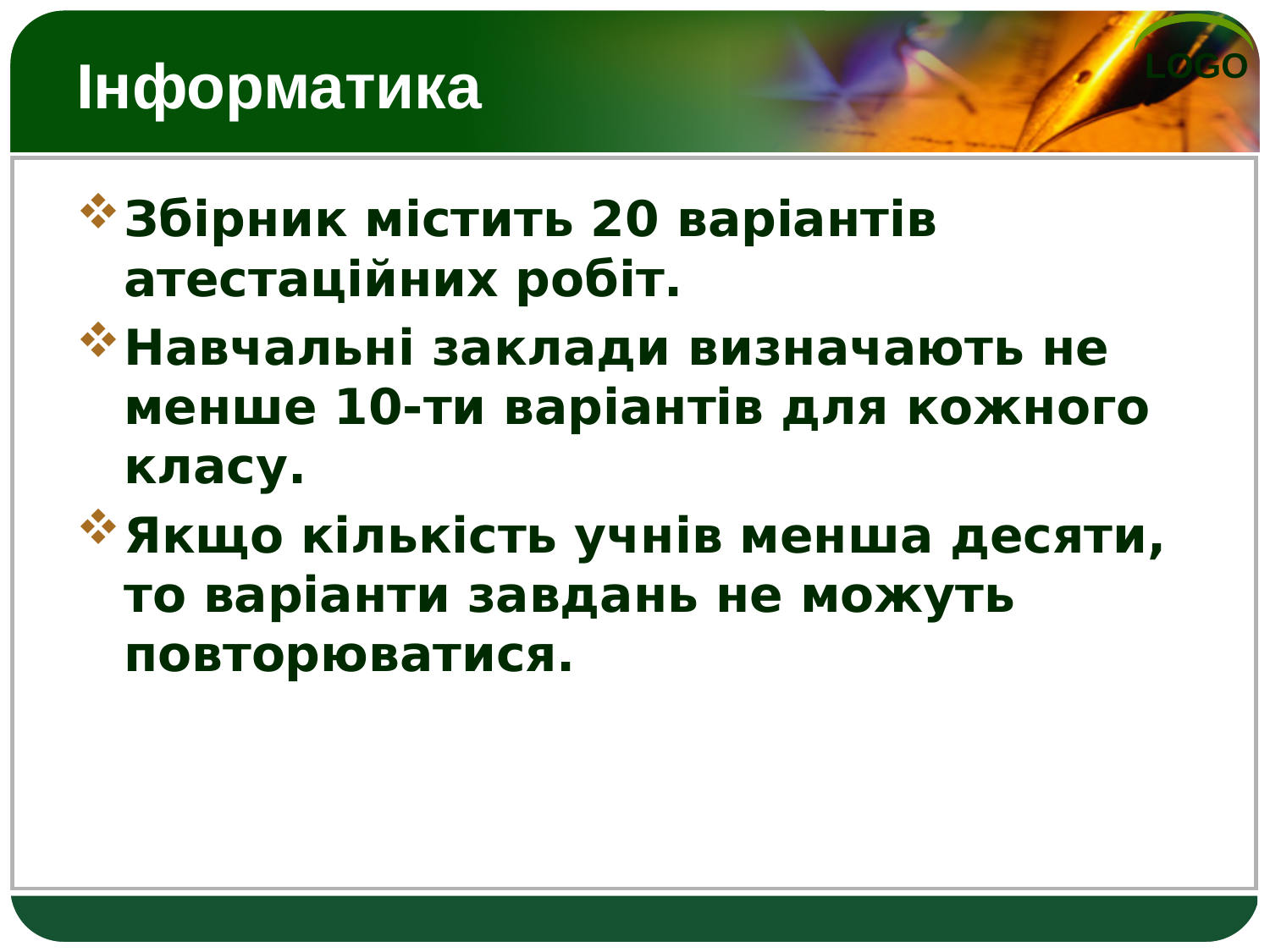

# Інформатика
Збірник містить 20 варіантів атестаційних робіт.
Навчальні заклади визначають не менше 10-ти варіантів для кожного класу.
Якщо кількість учнів менша десяти, то варіанти завдань не можуть повторюватися.